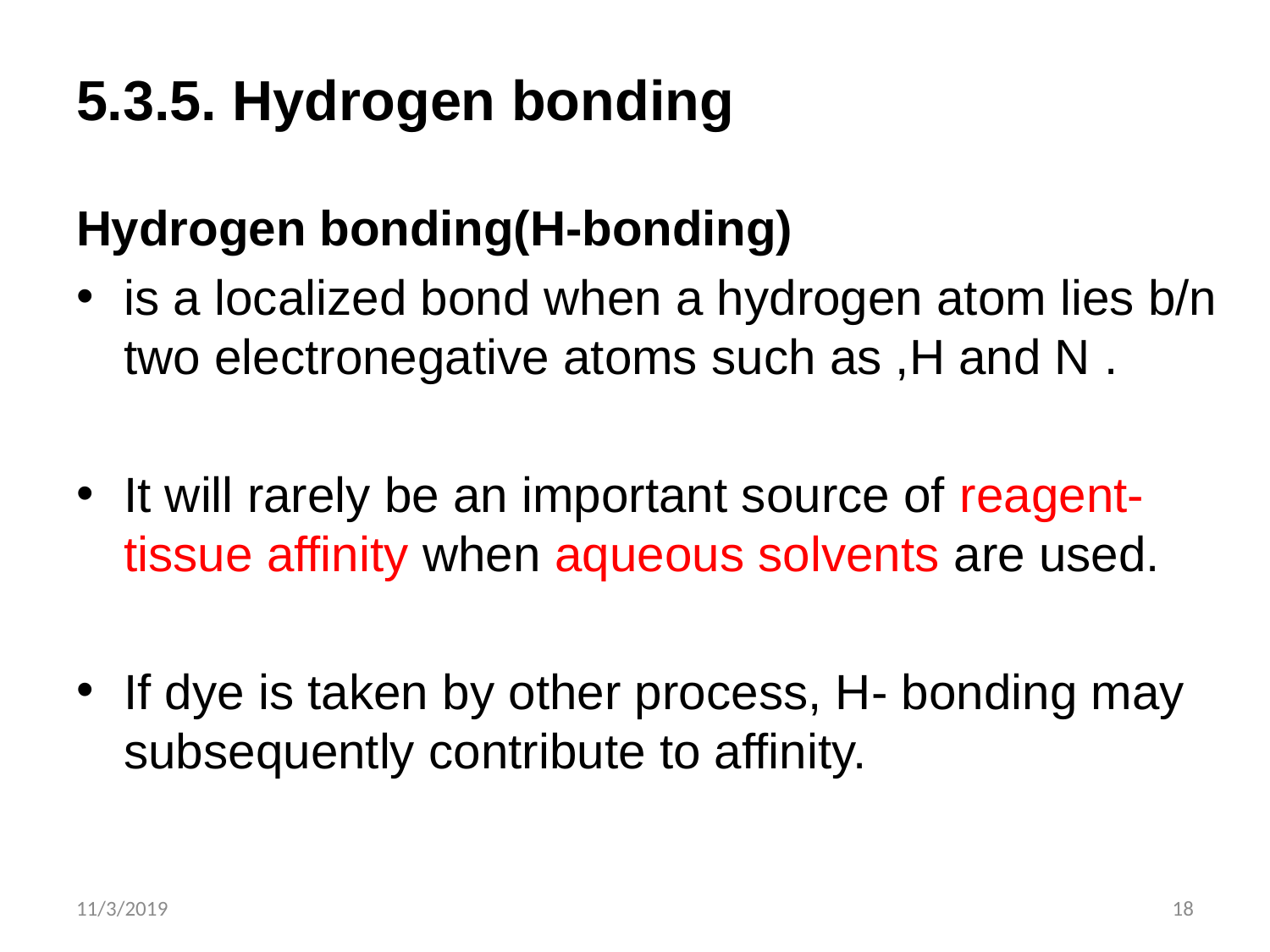

# 5.3.5. Hydrogen bonding
Hydrogen bonding(H-bonding)
is a localized bond when a hydrogen atom lies b/n two electronegative atoms such as ,H and N .

It will rarely be an important source of reagent-tissue affinity when aqueous solvents are used.

If dye is taken by other process, H- bonding may subsequently contribute to affinity.

11/3/2019
18